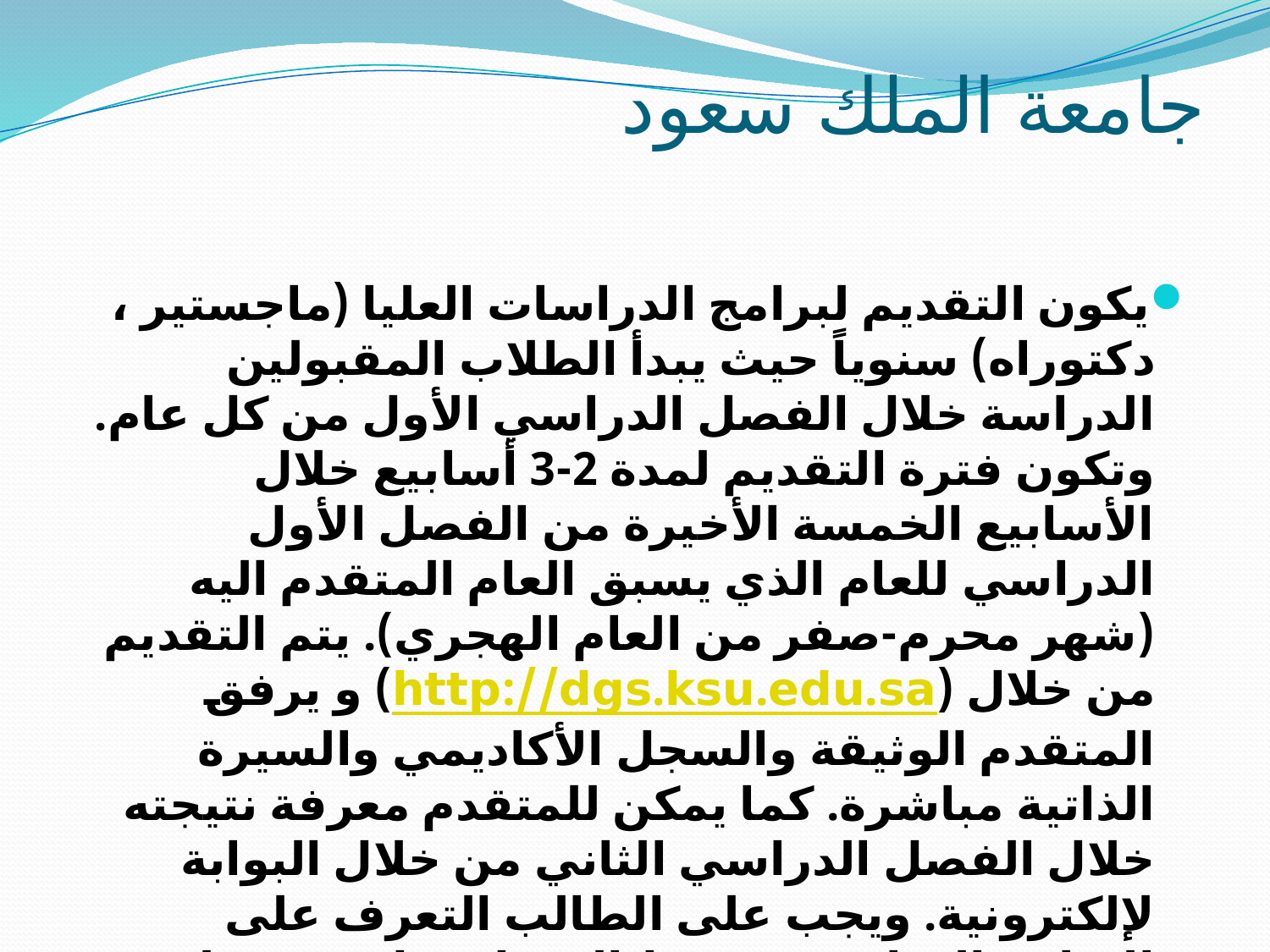

# جامعة الملك سعود
يكون التقديم لبرامج الدراسات العليا (ماجستير ، دكتوراه) سنوياً حيث يبدأ الطلاب المقبولين الدراسة خلال الفصل الدراسي الأول من كل عام. وتكون فترة التقديم لمدة 2-3 أسابيع خلال الأسابيع الخمسة الأخيرة من الفصل الأول الدراسي للعام الذي يسبق العام المتقدم اليه (شهر محرم-صفر من العام الهجري). يتم التقديم من خلال (http://dgs.ksu.edu.sa) و يرفق المتقدم الوثيقة والسجل الأكاديمي والسيرة الذاتية مباشرة. كما يمكن للمتقدم معرفة نتيجته خلال الفصل الدراسي الثاني من خلال البوابة لإلكترونية. ويجب على الطالب التعرف على البرامج المتاحة وشروط القبول قبل بدء عملية التقديم.